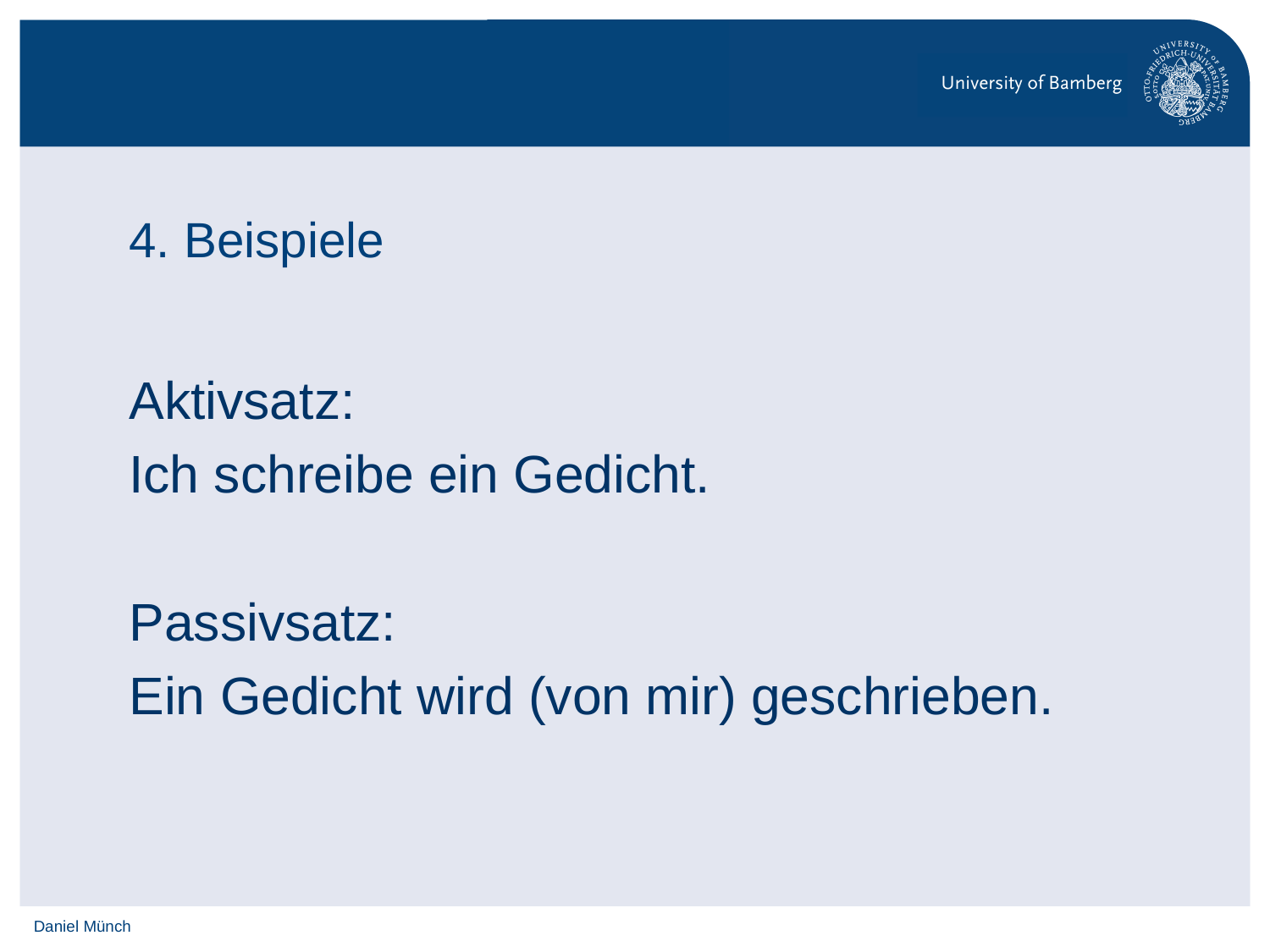

# 4. Beispiele
Aktivsatz:
Ich schreibe ein Gedicht.

Passivsatz:
Ein Gedicht wird (von mir) geschrieben.